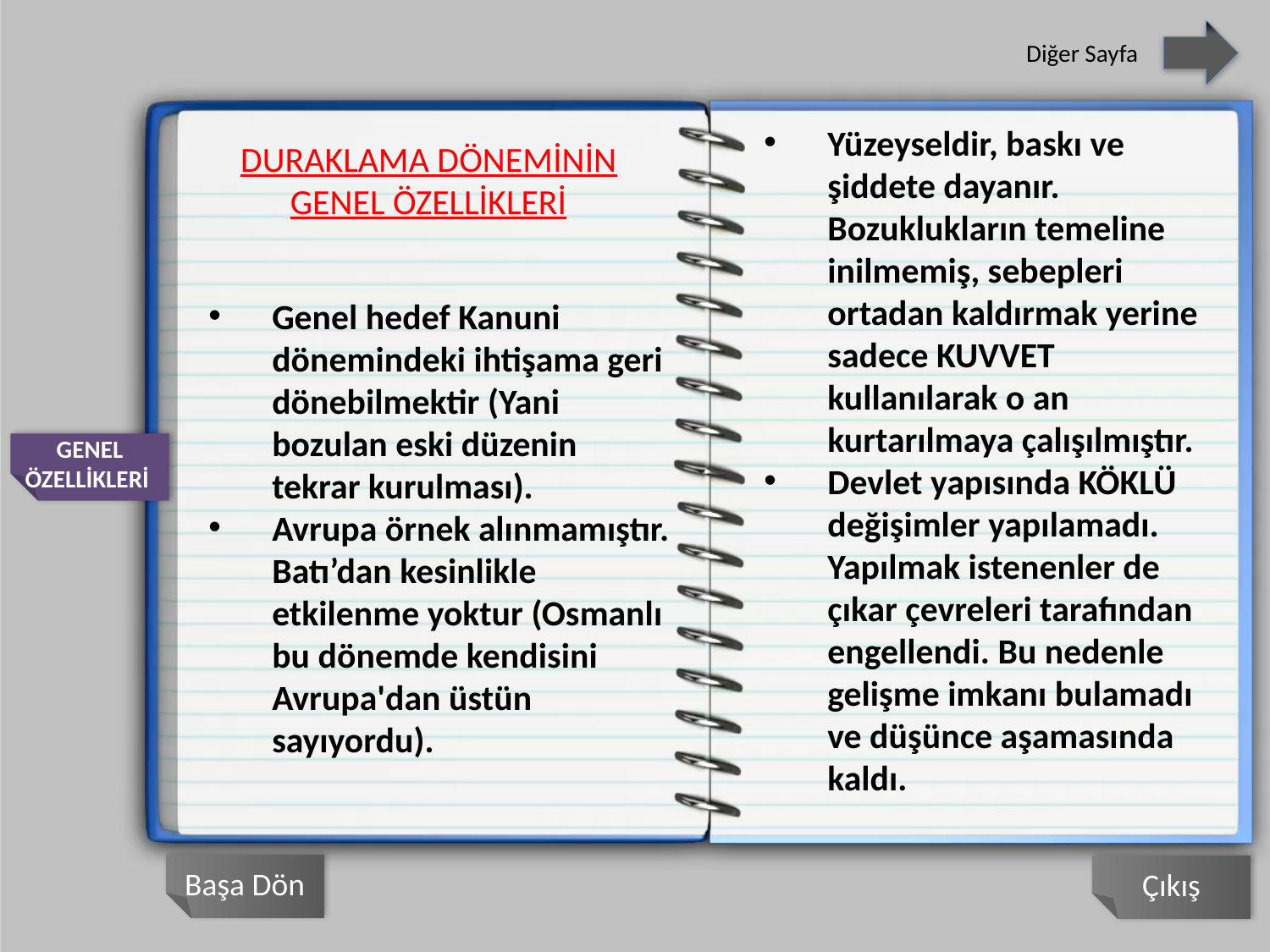

Diğer Sayfa
DURAKLAMA DÖNEMİNİN GENEL ÖZELLİKLERİ
Yüzeyseldir, baskı ve şiddete dayanır. Bozuklukların temeline inilmemiş, sebepleri ortadan kaldırmak yerine sadece KUVVET kullanılarak o an kurtarılmaya çalışılmıştır.
Devlet yapısında KÖKLÜ değişimler yapılamadı. Yapılmak istenenler de çıkar çevreleri tarafından engellendi. Bu nedenle gelişme imkanı bulamadı ve düşünce aşamasında kaldı.

Genel hedef Kanuni dönemindeki ihtişama geri dönebilmektir (Yani bozulan eski düzenin tekrar kurulması).
Avrupa örnek alınmamıştır. Batı’dan kesinlikle etkilenme yoktur (Osmanlı bu dönemde kendisini Avrupa'dan üstün sayıyordu).
GENEL ÖZELLİKLERİ
Başa Dön
Çıkış